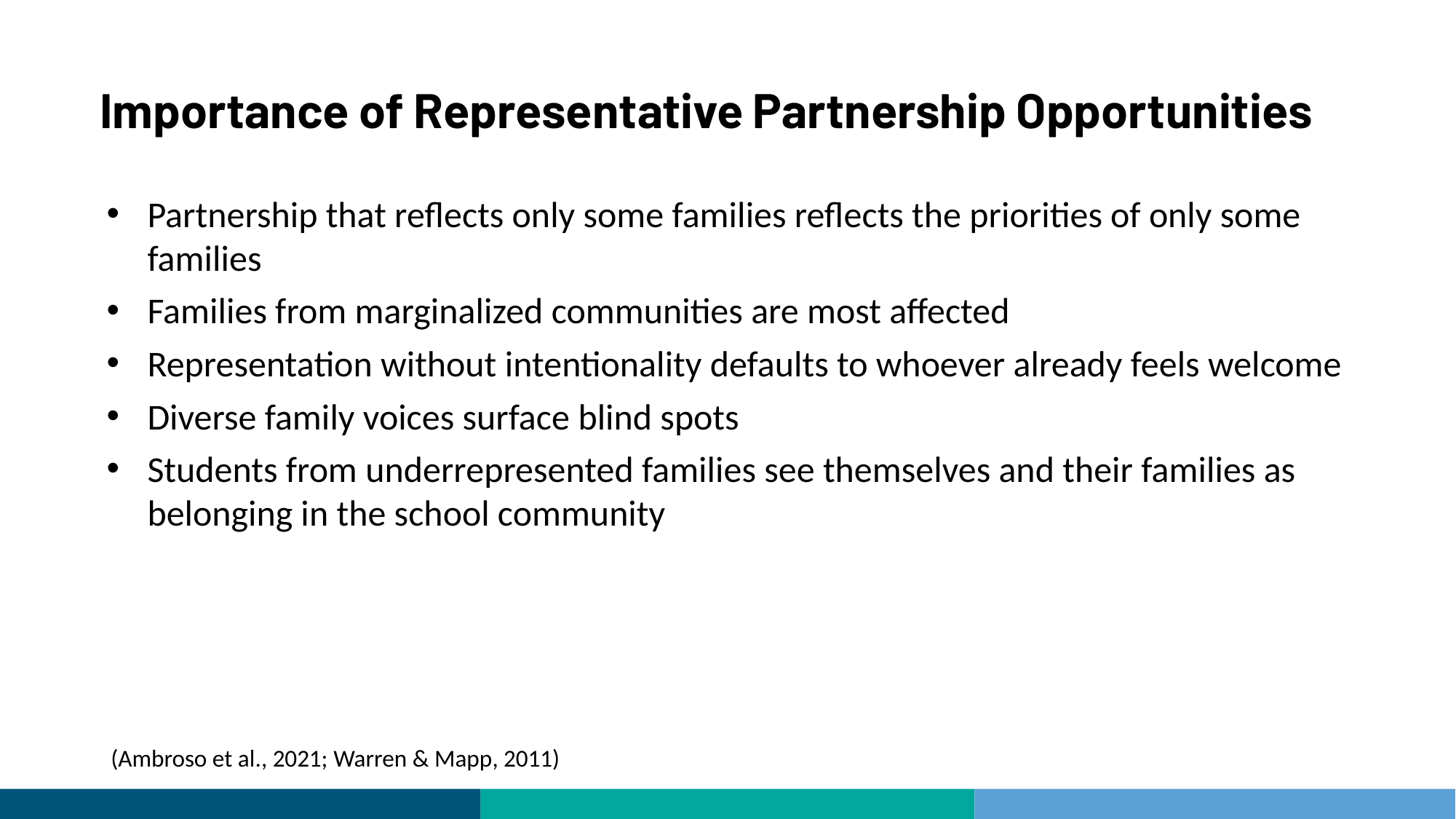

# Importance of Representative Partnership Opportunities
Partnership that reflects only some families reflects the priorities of only some families
Families from marginalized communities are most affected
Representation without intentionality defaults to whoever already feels welcome
Diverse family voices surface blind spots
Students from underrepresented families see themselves and their families as belonging in the school community
(Ambroso et al., 2021; Warren & Mapp, 2011)